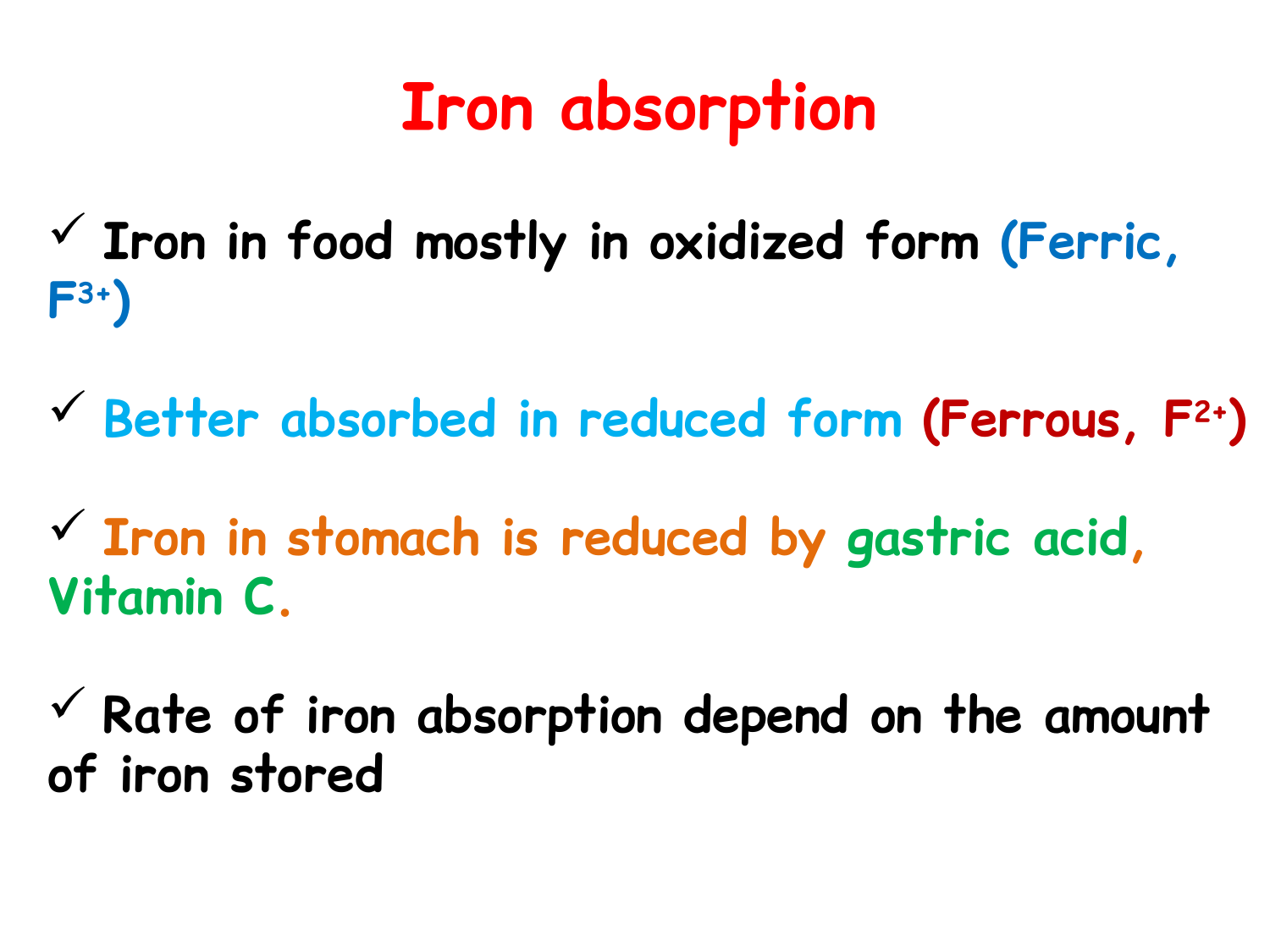

Iron absorption

 Iron in food mostly in oxidized form (Ferric, F3+)

 Better absorbed in reduced form (Ferrous, F2+)

 Iron in stomach is reduced by gastric acid, Vitamin C.

 Rate of iron absorption depend on the amount of iron stored